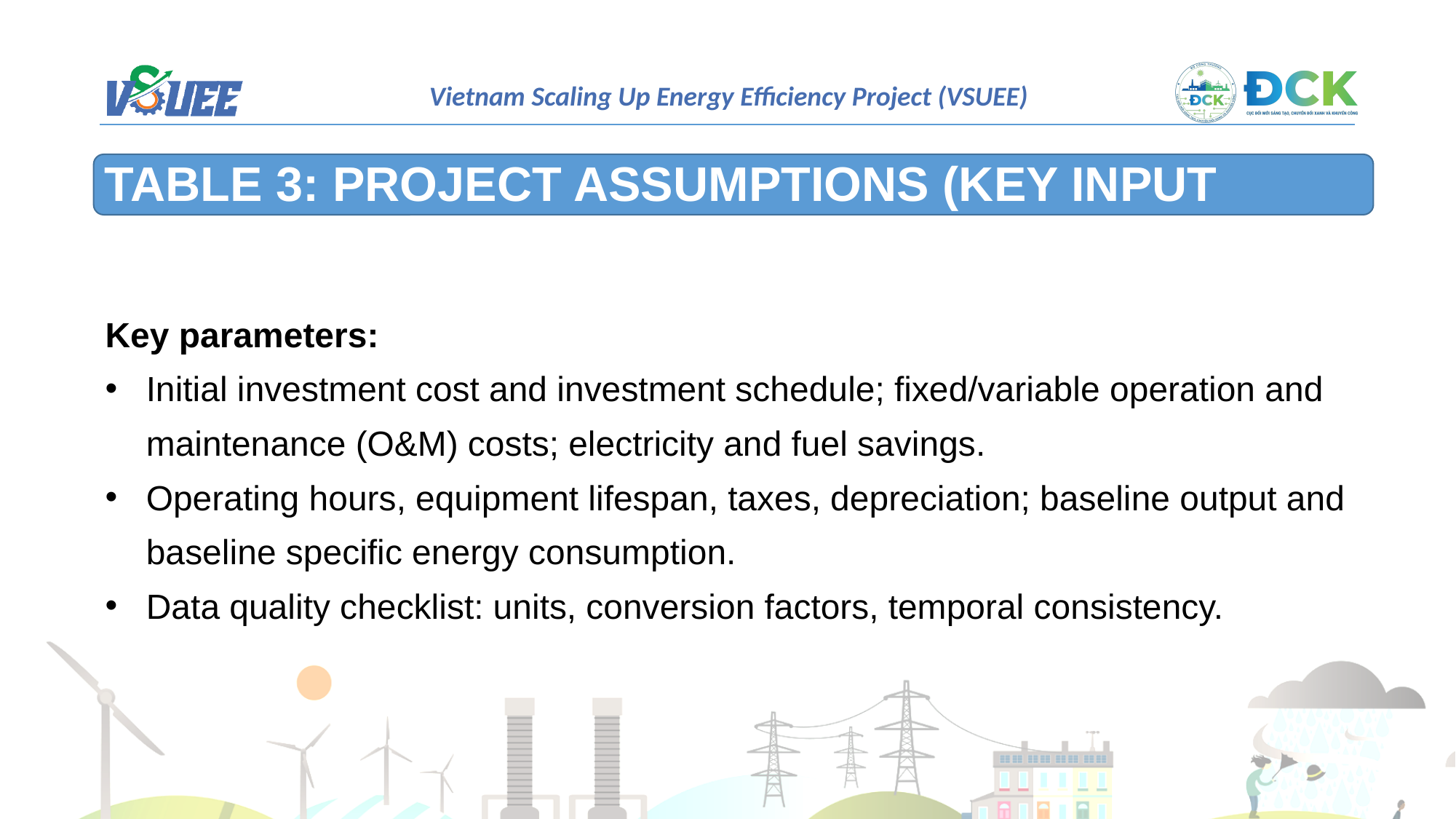

TABLE 3: PROJECT ASSUMPTIONS (KEY INPUT DATA)
Key parameters:
Initial investment cost and investment schedule; fixed/variable operation and maintenance (O&M) costs; electricity and fuel savings.
Operating hours, equipment lifespan, taxes, depreciation; baseline output and baseline specific energy consumption.
Data quality checklist: units, conversion factors, temporal consistency.